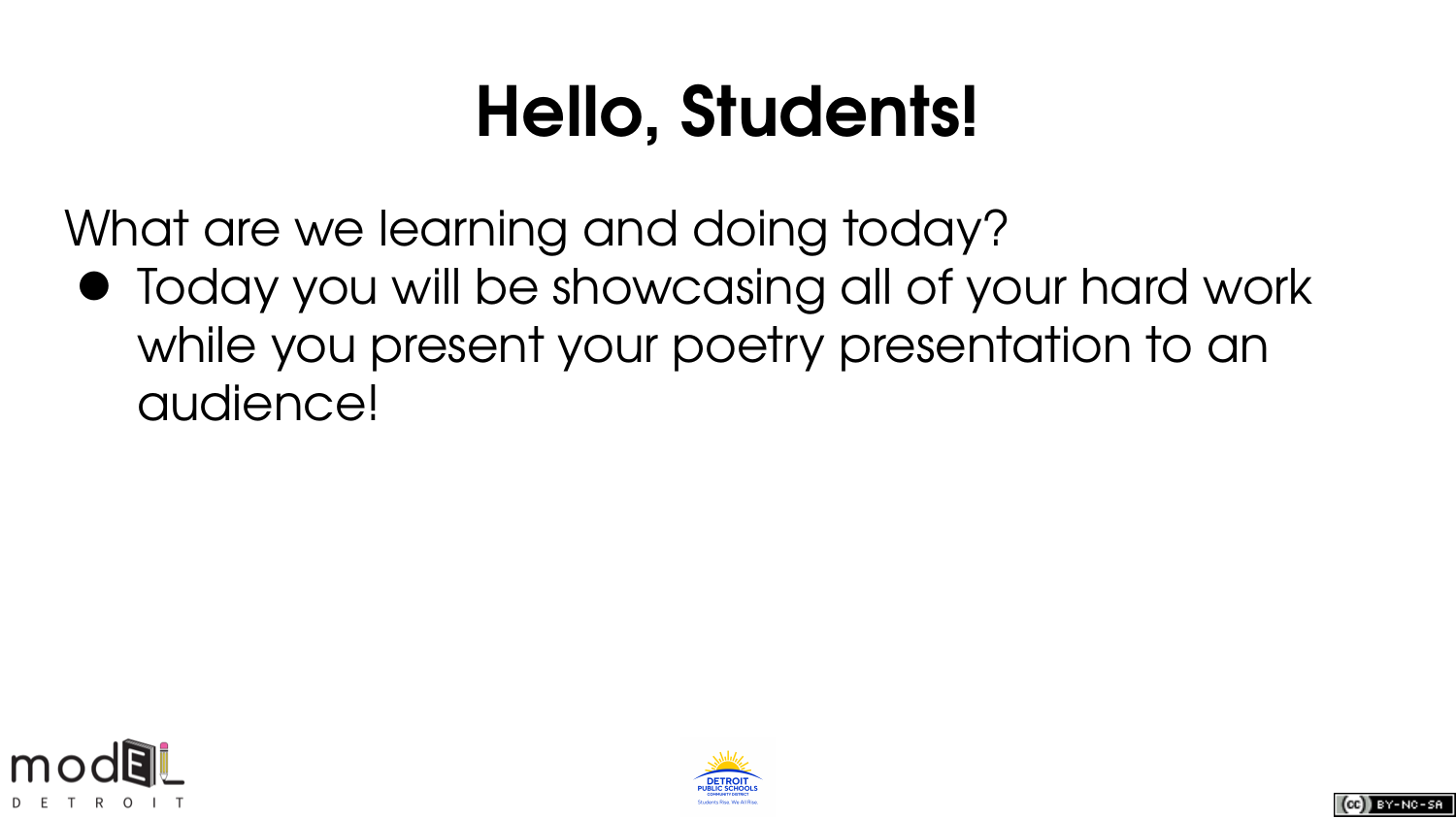

# Hello, Students!
What are we learning and doing today?
Today you will be showcasing all of your hard work while you present your poetry presentation to an audience!